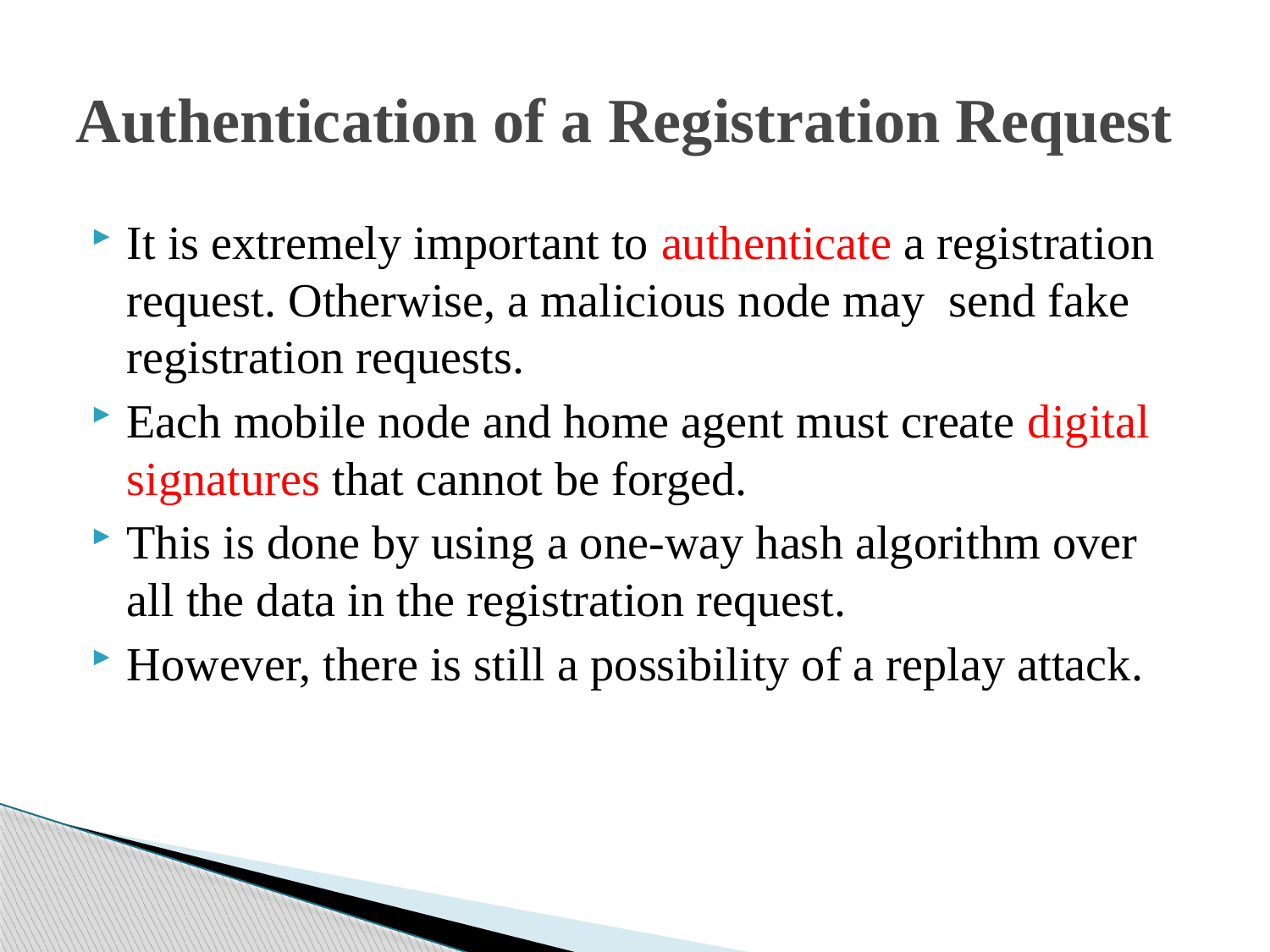

# Authentication of a Registration Request
It is extremely important to authenticate a registration request. Otherwise, a malicious node may  send fake registration requests.
Each mobile node and home agent must create digital signatures that cannot be forged.
This is done by using a one-way hash algorithm over all the data in the registration request.
However, there is still a possibility of a replay attack.